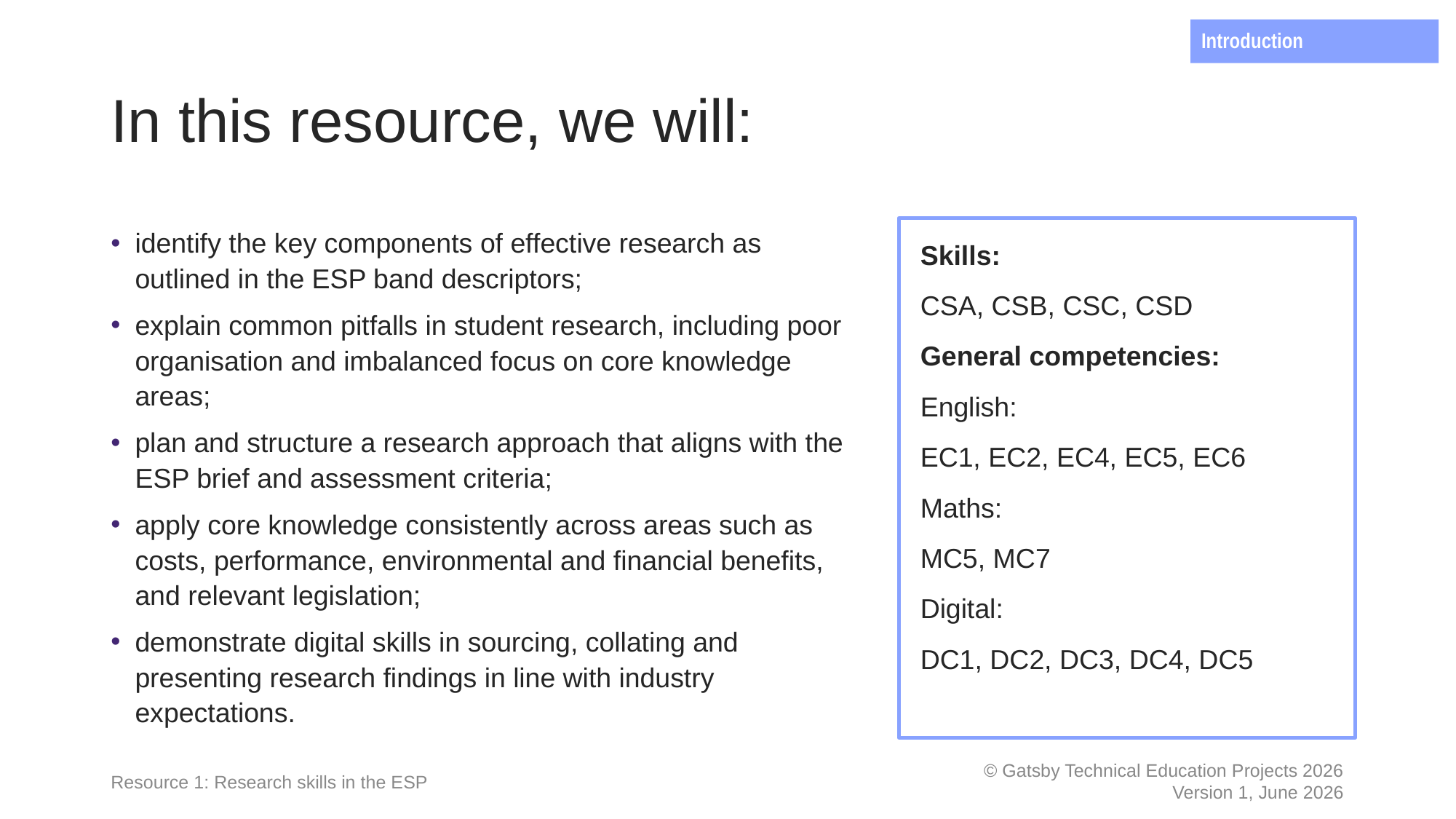

Introduction
# In this resource, we will:
identify the key components of effective research as outlined in the ESP band descriptors;
explain common pitfalls in student research, including poor organisation and imbalanced focus on core knowledge areas;
plan and structure a research approach that aligns with the ESP brief and assessment criteria;
apply core knowledge consistently across areas such as costs, performance, environmental and financial benefits, and relevant legislation;
demonstrate digital skills in sourcing, collating and presenting research findings in line with industry expectations.
Skills:
CSA, CSB, CSC, CSD
General competencies:
English:
EC1, EC2, EC4, EC5, EC6
Maths:
MC5, MC7
Digital:
DC1, DC2, DC3, DC4, DC5
Resource 1: Research skills in the ESP